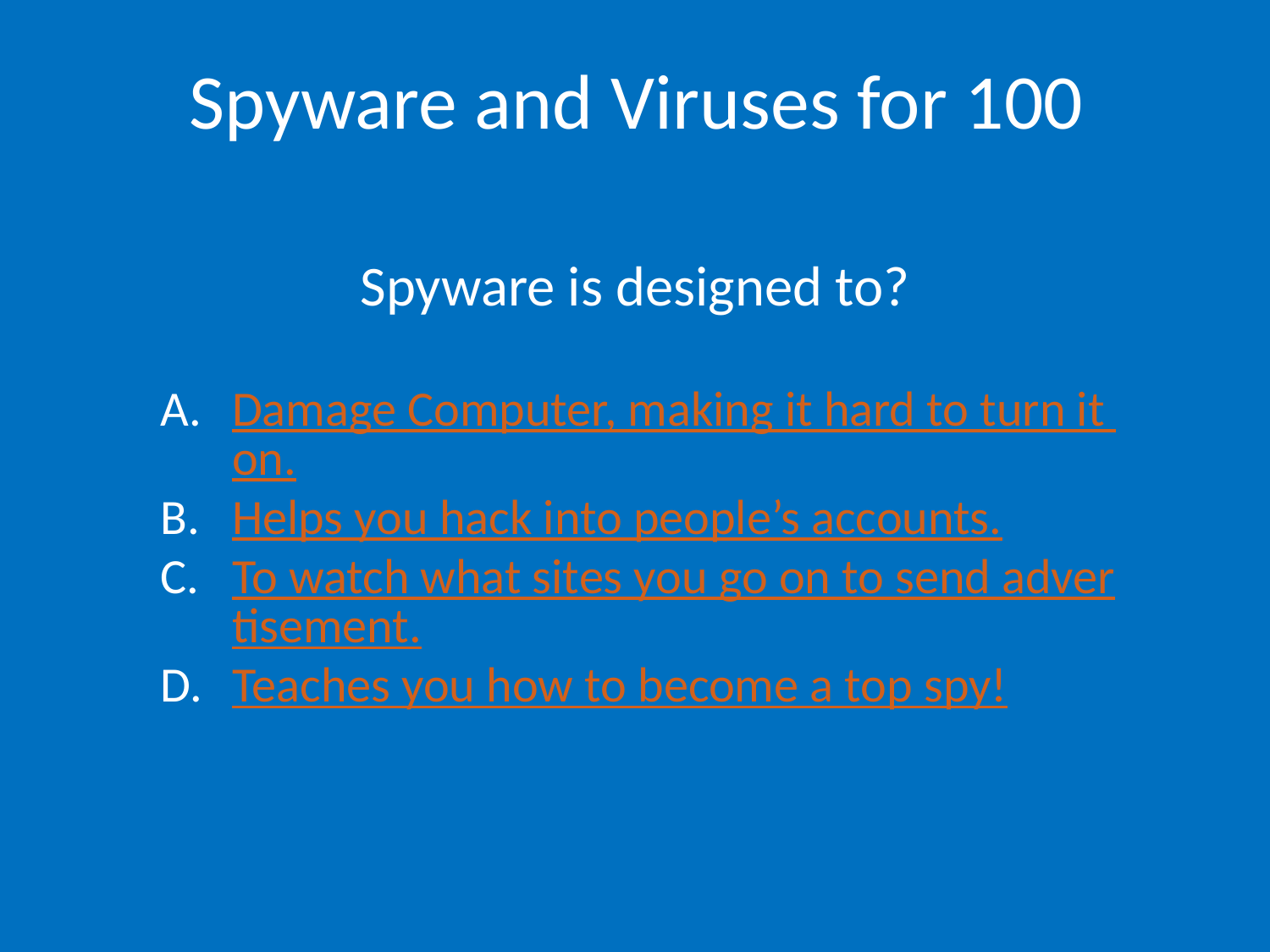

# Spyware and Viruses for 100
Spyware is designed to?
Damage Computer, making it hard to turn it on.
Helps you hack into people’s accounts.
To watch what sites you go on to send advertisement.
Teaches you how to become a top spy!